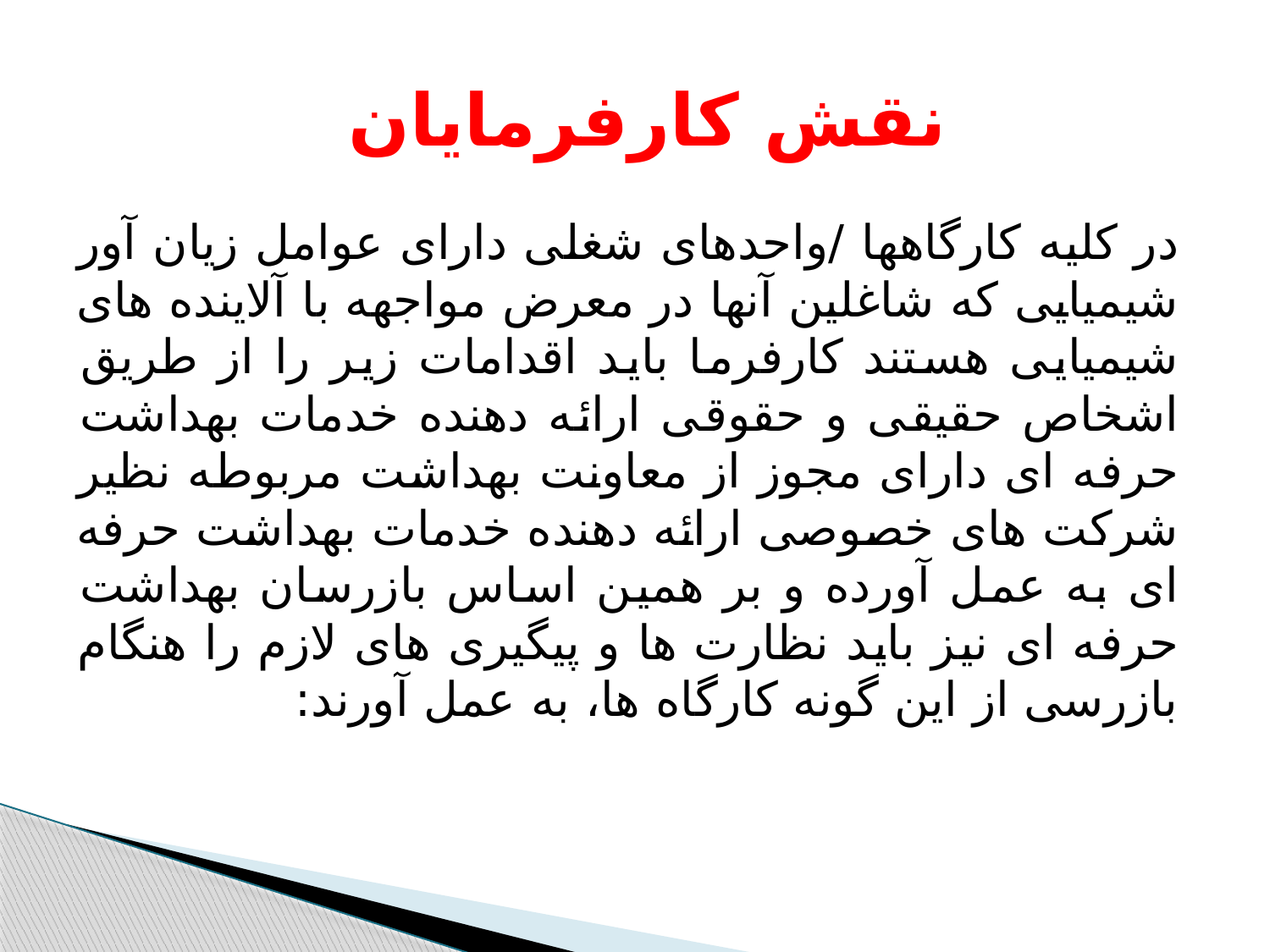

# نقش کارفرمایان
در کلیه کارگاهها /واحدهای شغلی دارای عوامل زیان آور شیمیایی که شاغلین آنها در معرض مواجهه با آلاینده های شیمیایی هستند کارفرما باید اقدامات زیر را از طریق اشخاص حقیقی و حقوقی ارائه دهنده خدمات بهداشت حرفه ای دارای مجوز از معاونت بهداشت مربوطه نظیر شرکت های خصوصی ارائه دهنده خدمات بهداشت حرفه ای به عمل آورده و بر همین اساس بازرسان بهداشت حرفه ای نیز باید نظارت ها و پیگیری های لازم را هنگام بازرسی از این گونه کارگاه ها، به عمل آورند: